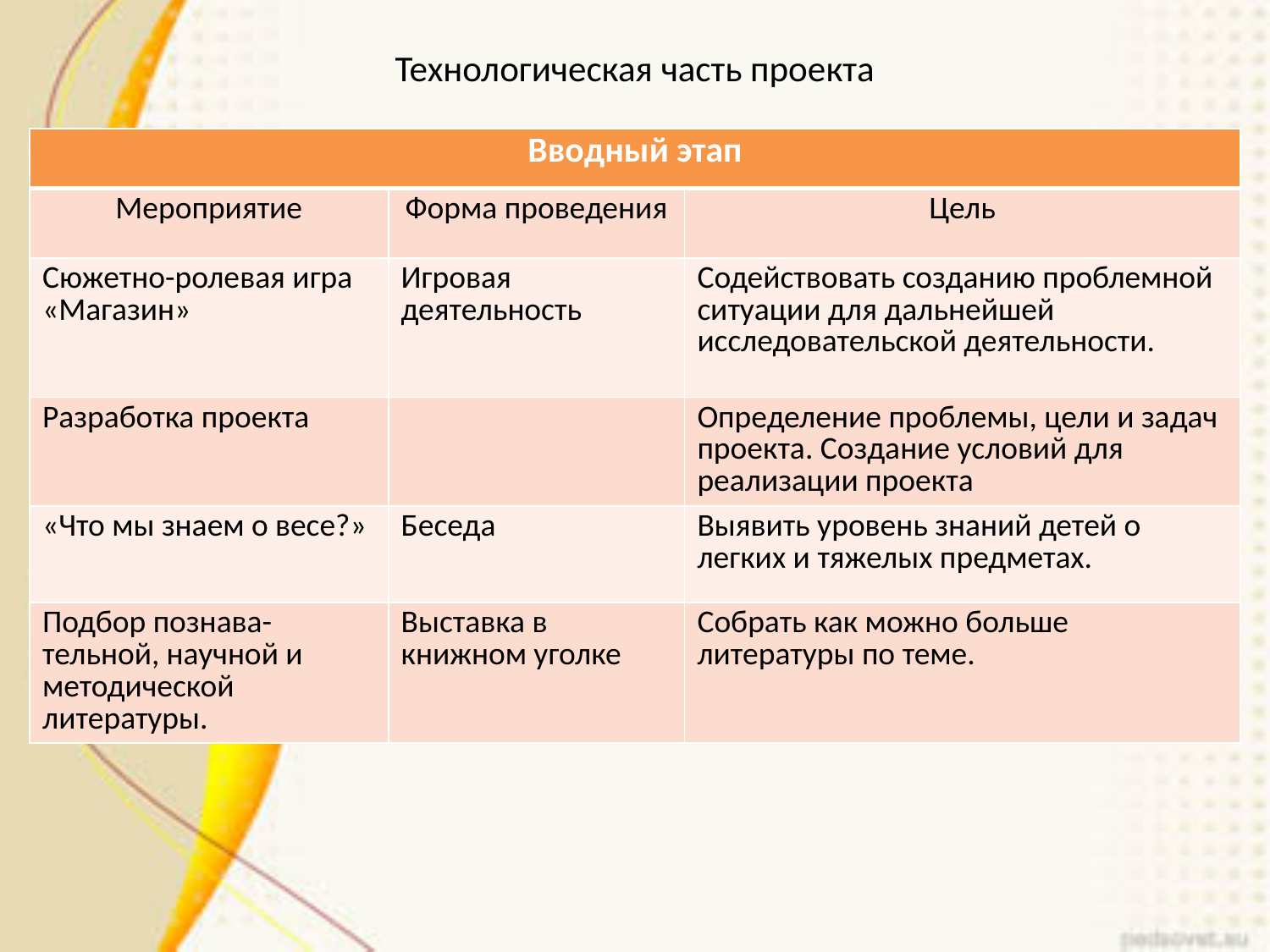

# Технологическая часть проекта
| Вводный этап |  |  |
| --- | --- | --- |
| Мероприятие | Форма проведения | Цель |
| Сюжетно-ролевая игра «Магазин» | Игровая деятельность | Содействовать созданию проблемной ситуации для дальнейшей исследовательской деятельности. |
| Разработка проекта |  | Определение проблемы, цели и задач проекта. Создание условий для реализации проекта |
| «Что мы знаем о весе?» | Беседа | Выявить уровень знаний детей о легких и тяжелых предметах. |
| Подбор познава-тельной, научной и методической литературы. | Выставка в книжном уголке | Собрать как можно больше литературы по теме. |